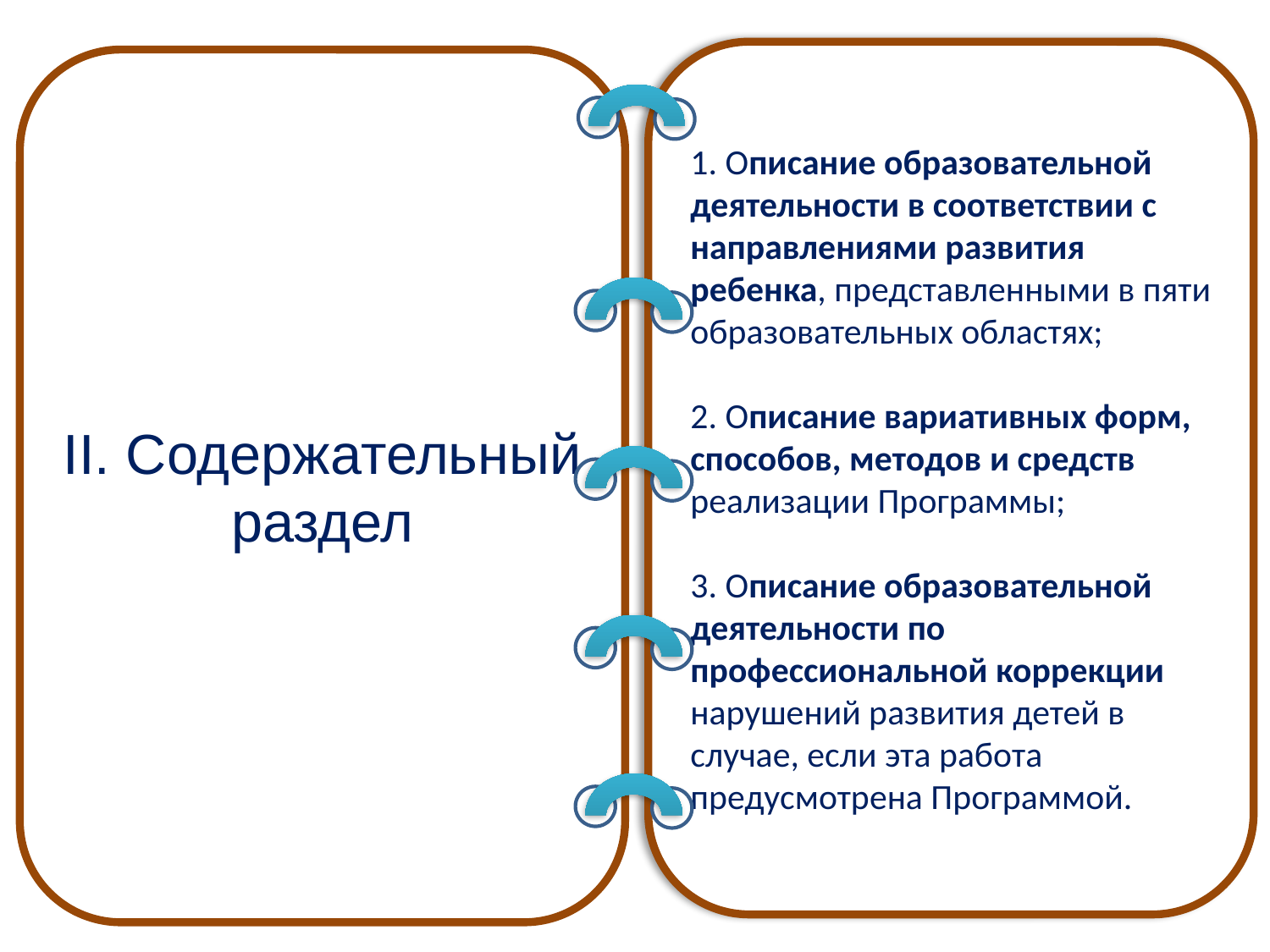

1. Описание образовательной деятельности в соответствии с направлениями развития ребенка, представленными в пяти образовательных областях;

2. Описание вариативных форм, способов, методов и средств реализации Программы;

3. Описание образовательной деятельности по профессиональной коррекции нарушений развития детей в случае, если эта работа предусмотрена Программой.
II. Содержательный раздел